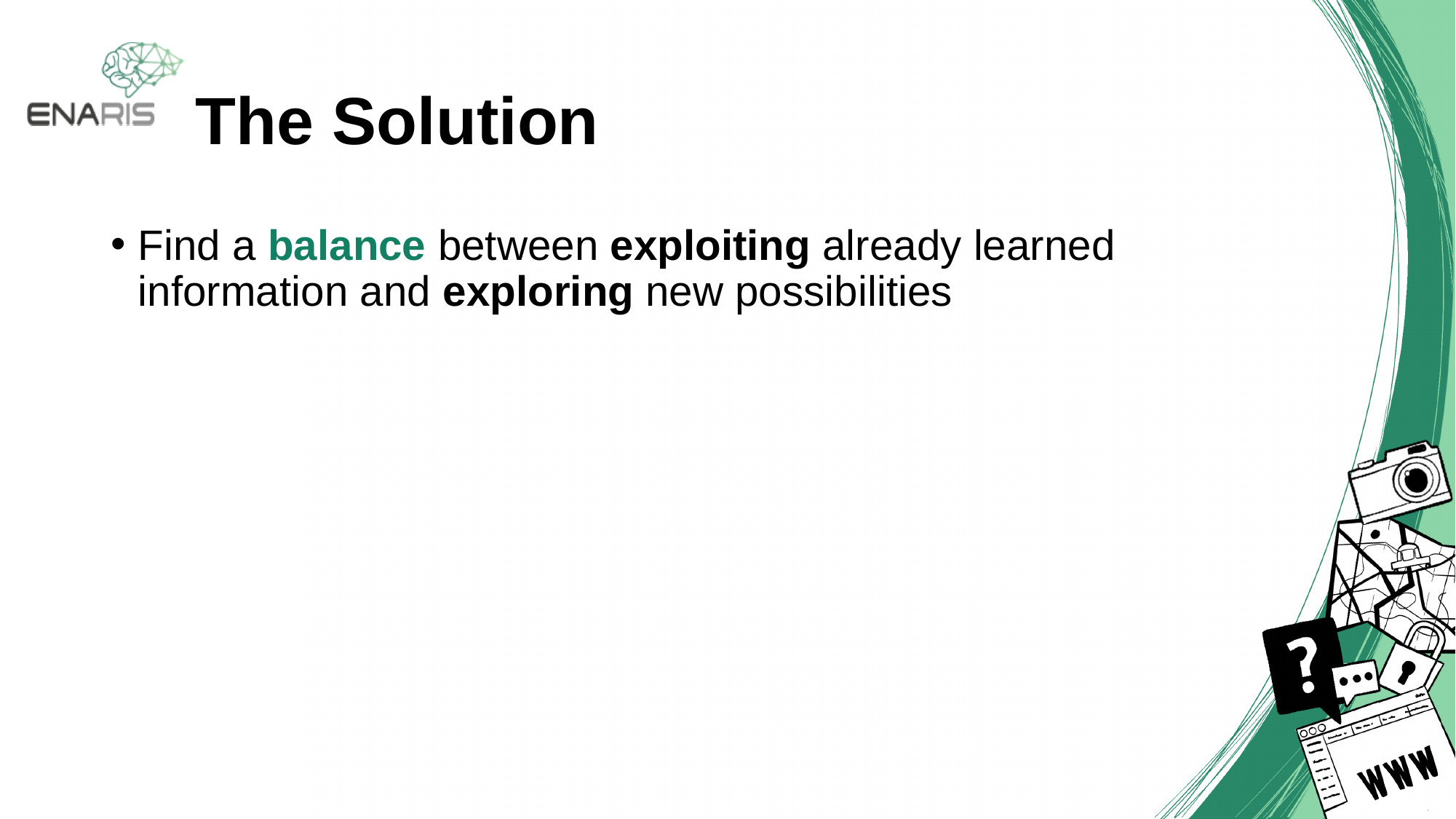

# The Solution
Find a balance between exploiting already learned information and exploring new possibilities